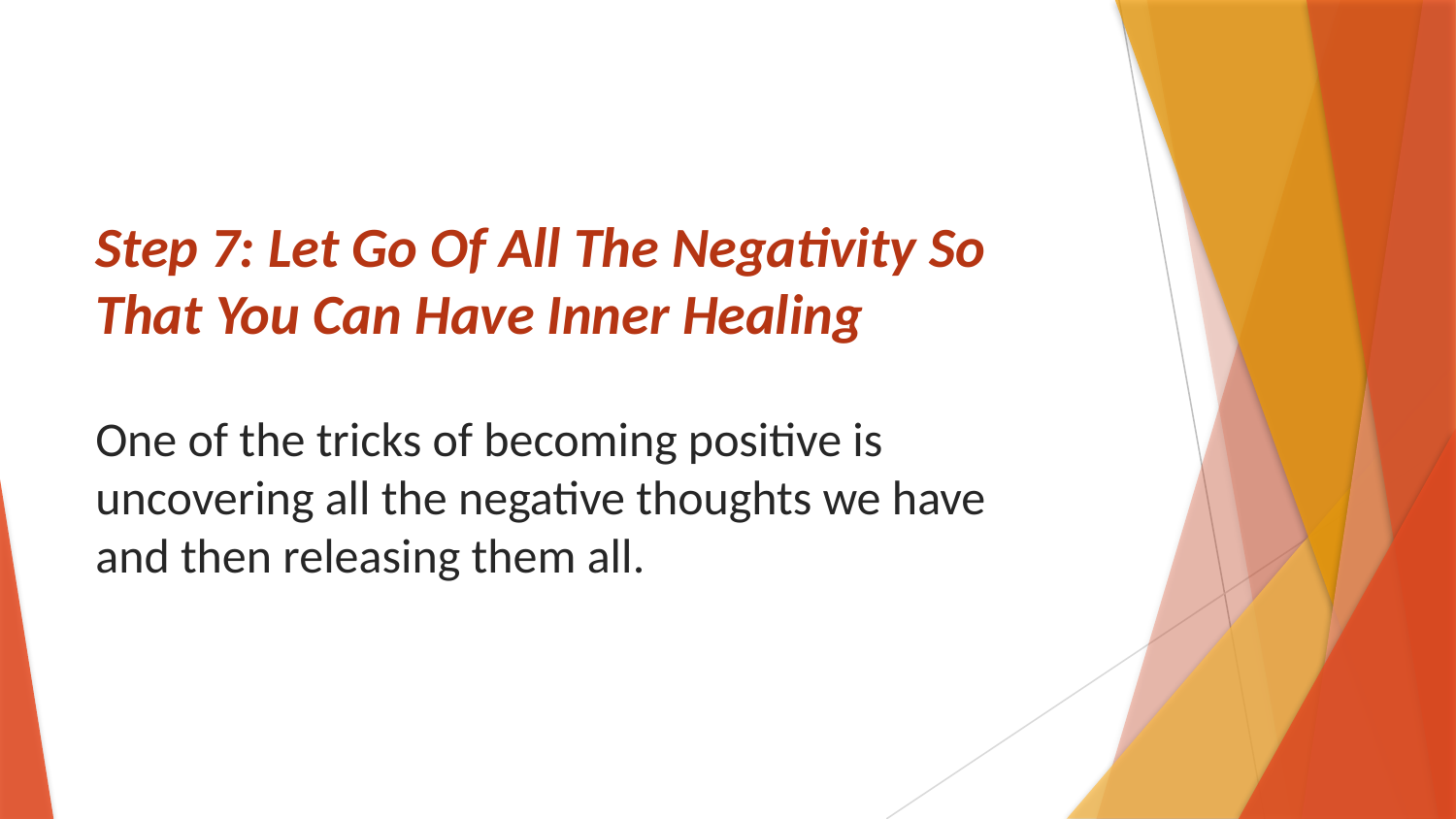

# Step 7: Let Go Of All The Negativity So That You Can Have Inner Healing
One of the tricks of becoming positive is uncovering all the negative thoughts we have and then releasing them all.